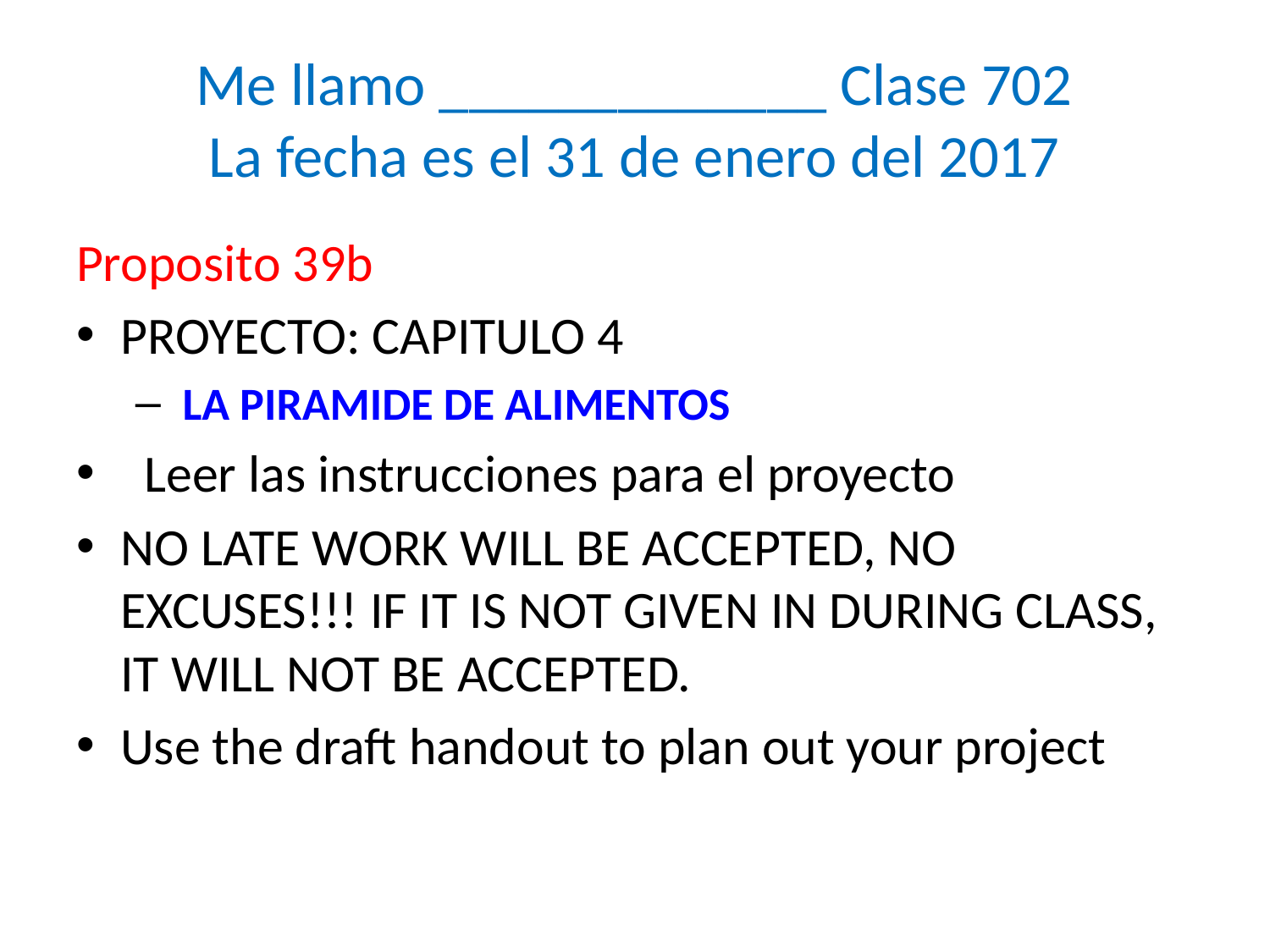

# Me llamo _____________ Clase 702 La fecha es el 31 de enero del 2017
Proposito 39b
PROYECTO: CAPITULO 4
 LA PIRAMIDE DE ALIMENTOS
  Leer las instrucciones para el proyecto
NO LATE WORK WILL BE ACCEPTED, NO EXCUSES!!! IF IT IS NOT GIVEN IN DURING CLASS, IT WILL NOT BE ACCEPTED.
Use the draft handout to plan out your project